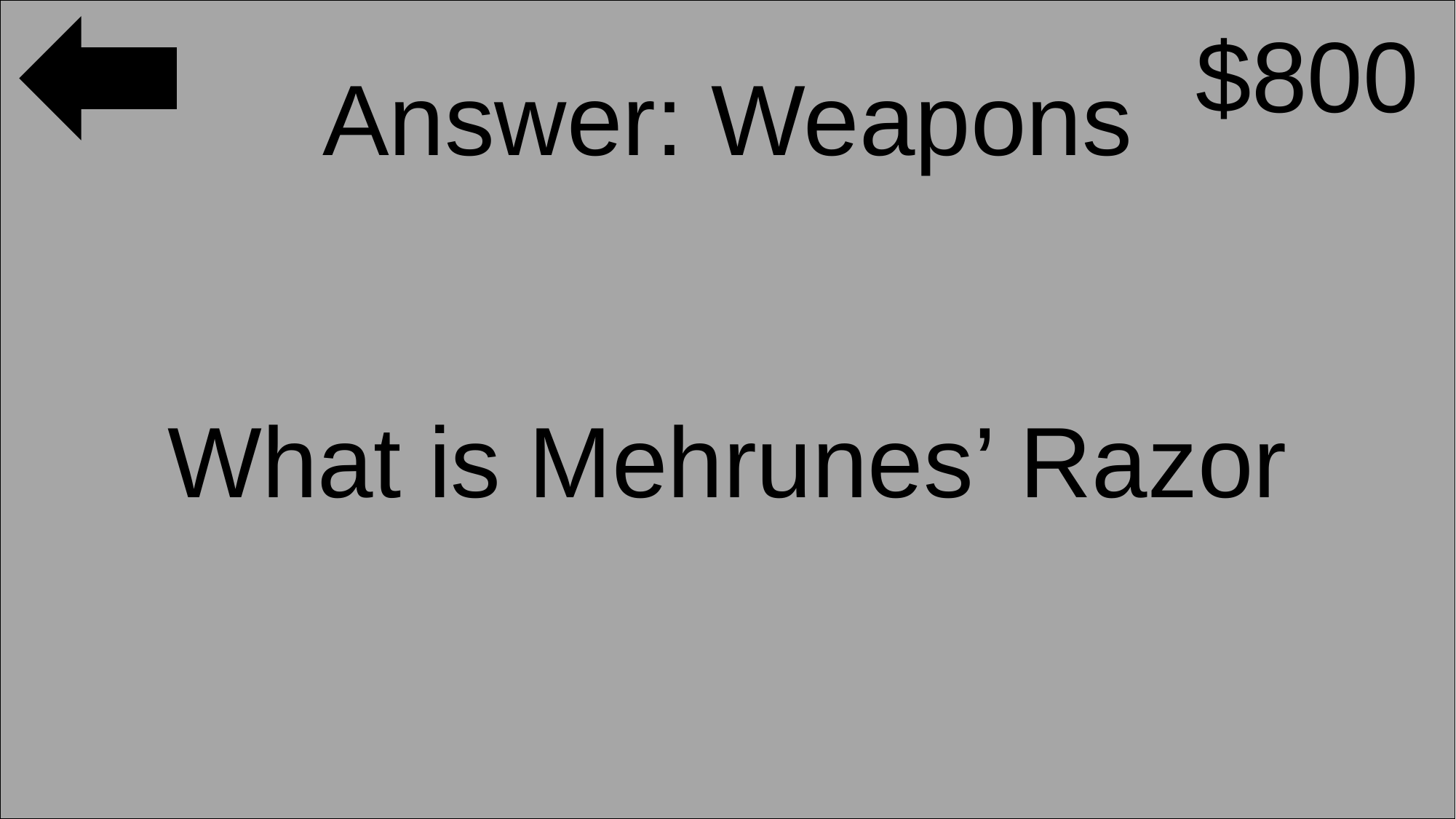

$800

#
Answer: Weapons

What is Mehrunes’ Razor